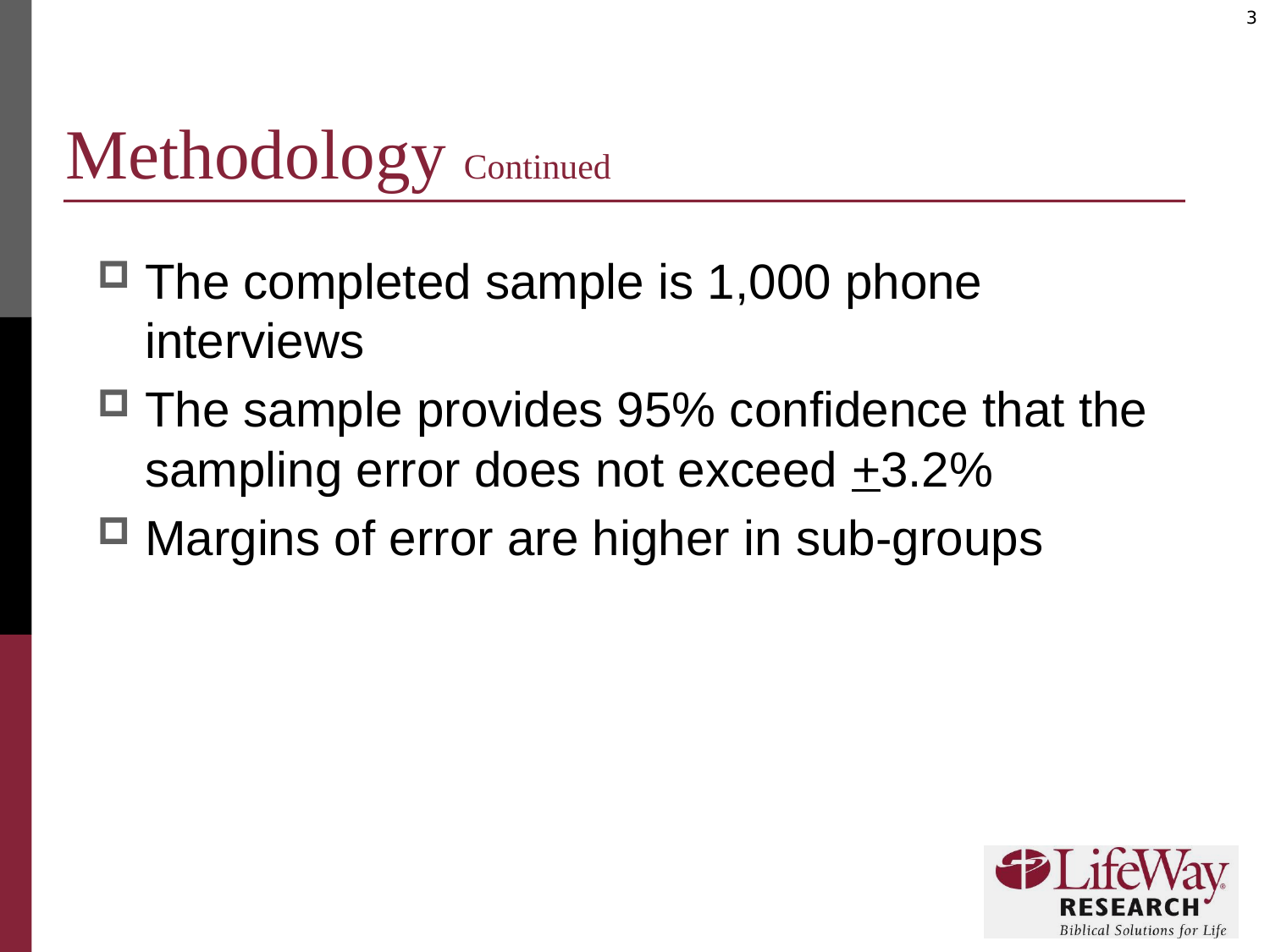

# Methodology Continued
The completed sample is 1,000 phone interviews
The sample provides 95% confidence that the sampling error does not exceed +3.2%
Margins of error are higher in sub-groups